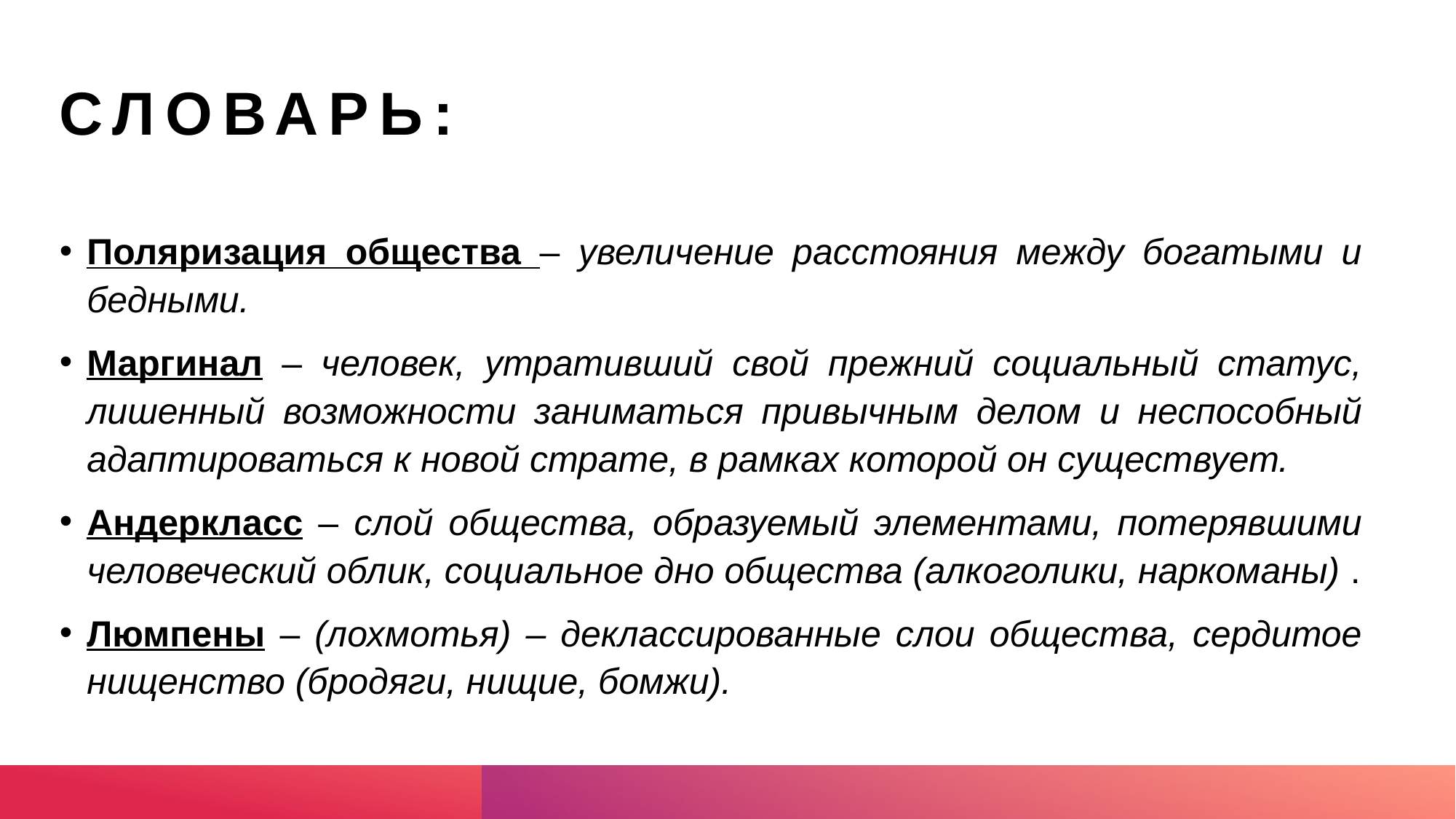

# Словарь:
Поляризация общества – увеличение расстояния между богатыми и бедными.
Маргинал – человек, утративший свой прежний социальный статус, лишенный возможности заниматься привычным делом и неспособный адаптироваться к новой страте, в рамках которой он существует.
Андеркласс – слой общества, образуемый элементами, потерявшими человеческий облик, социальное дно общества (алкоголики, наркоманы) .
Люмпены – (лохмотья) – деклассированные слои общества, сердитое нищенство (бродяги, нищие, бомжи).